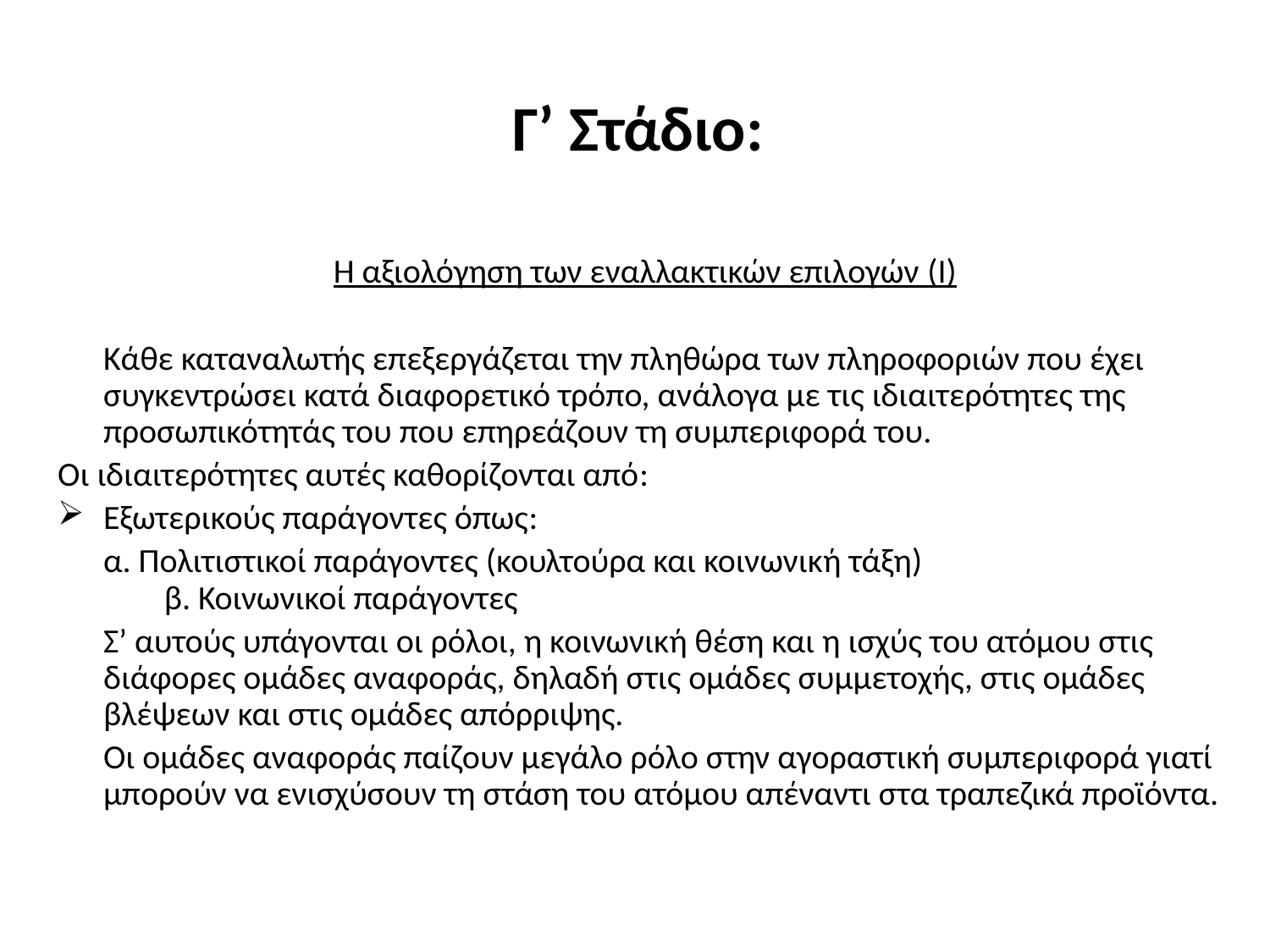

# Γ’ Στάδιο:

Η αξιολόγηση των εναλλακτικών επιλογών (I)

      Κάθε καταναλωτής επεξεργάζεται την πληθώρα των πληροφοριών που έχει συγκεντρώσει κατά διαφορετικό τρόπο, ανάλογα με τις ιδιαιτερότητες της προσωπικότητάς του που επηρεάζουν τη συμπεριφορά του.
Οι ιδιαιτερότητες αυτές καθορίζονται από:
Εξωτερικούς παράγοντες όπως:
      α. Πολιτιστικοί παράγοντες (κουλτούρα και κοινωνική τάξη)                                                 β. Κοινωνικοί παράγοντες
      Σ’ αυτούς υπάγονται οι ρόλοι, η κοινωνική θέση και η ισχύς του ατόμου στις διάφορες ομάδες αναφοράς, δηλαδή στις ομάδες συμμετοχής, στις ομάδες βλέψεων και στις ομάδες απόρριψης.
      Οι ομάδες αναφοράς παίζουν μεγάλο ρόλο στην αγοραστική συμπεριφορά γιατί μπορούν να ενισχύσουν τη στάση του ατόμου απέναντι στα τραπεζικά προϊόντα.